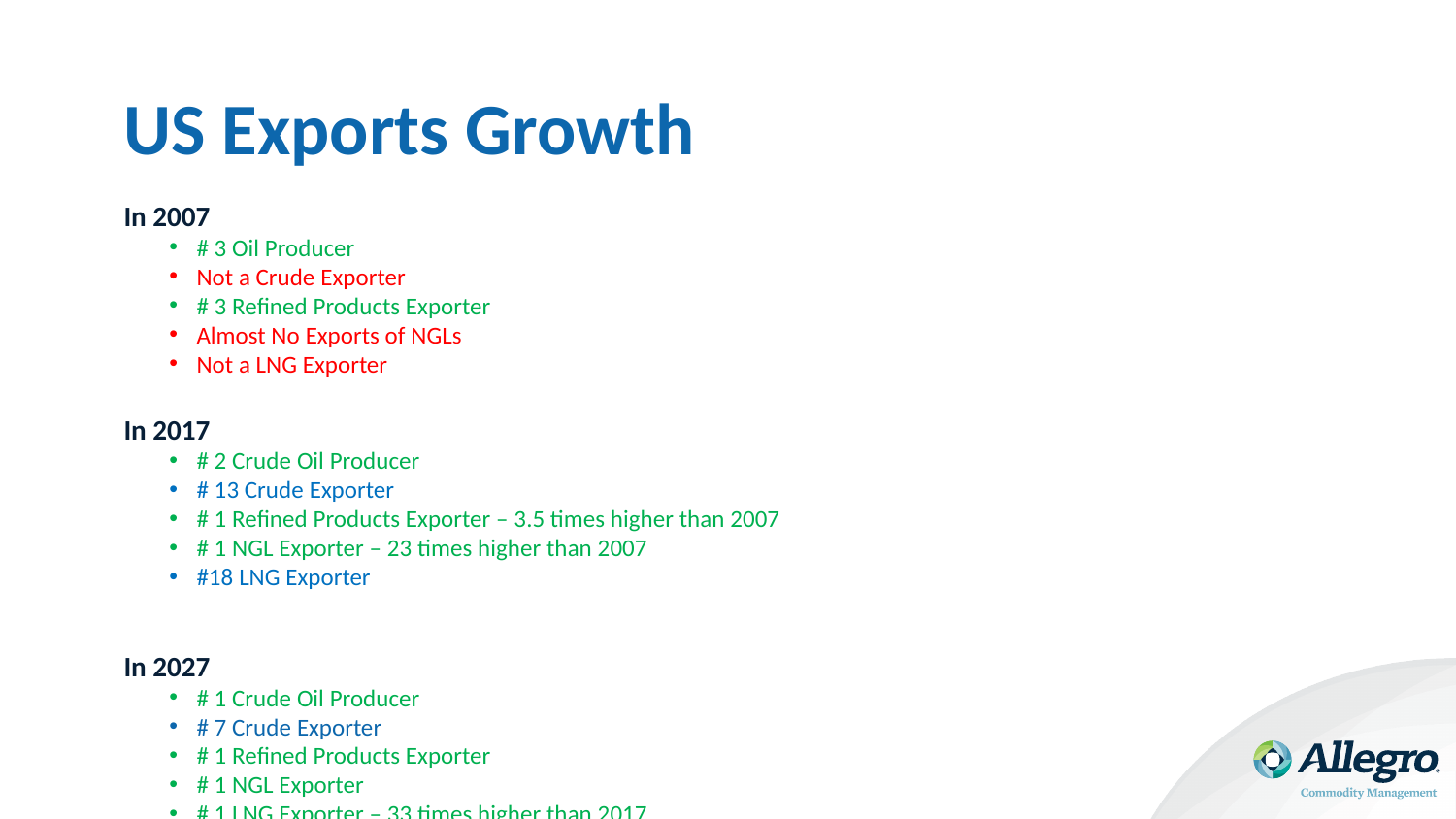

# US Exports Growth
In 2007
# 3 Oil Producer
Not a Crude Exporter
# 3 Refined Products Exporter
Almost No Exports of NGLs
Not a LNG Exporter

In 2017
# 2 Crude Oil Producer
# 13 Crude Exporter
# 1 Refined Products Exporter – 3.5 times higher than 2007
# 1 NGL Exporter – 23 times higher than 2007
#18 LNG Exporter

In 2027
# 1 Crude Oil Producer
# 7 Crude Exporter
# 1 Refined Products Exporter
# 1 NGL Exporter
# 1 LNG Exporter – 33 times higher than 2017